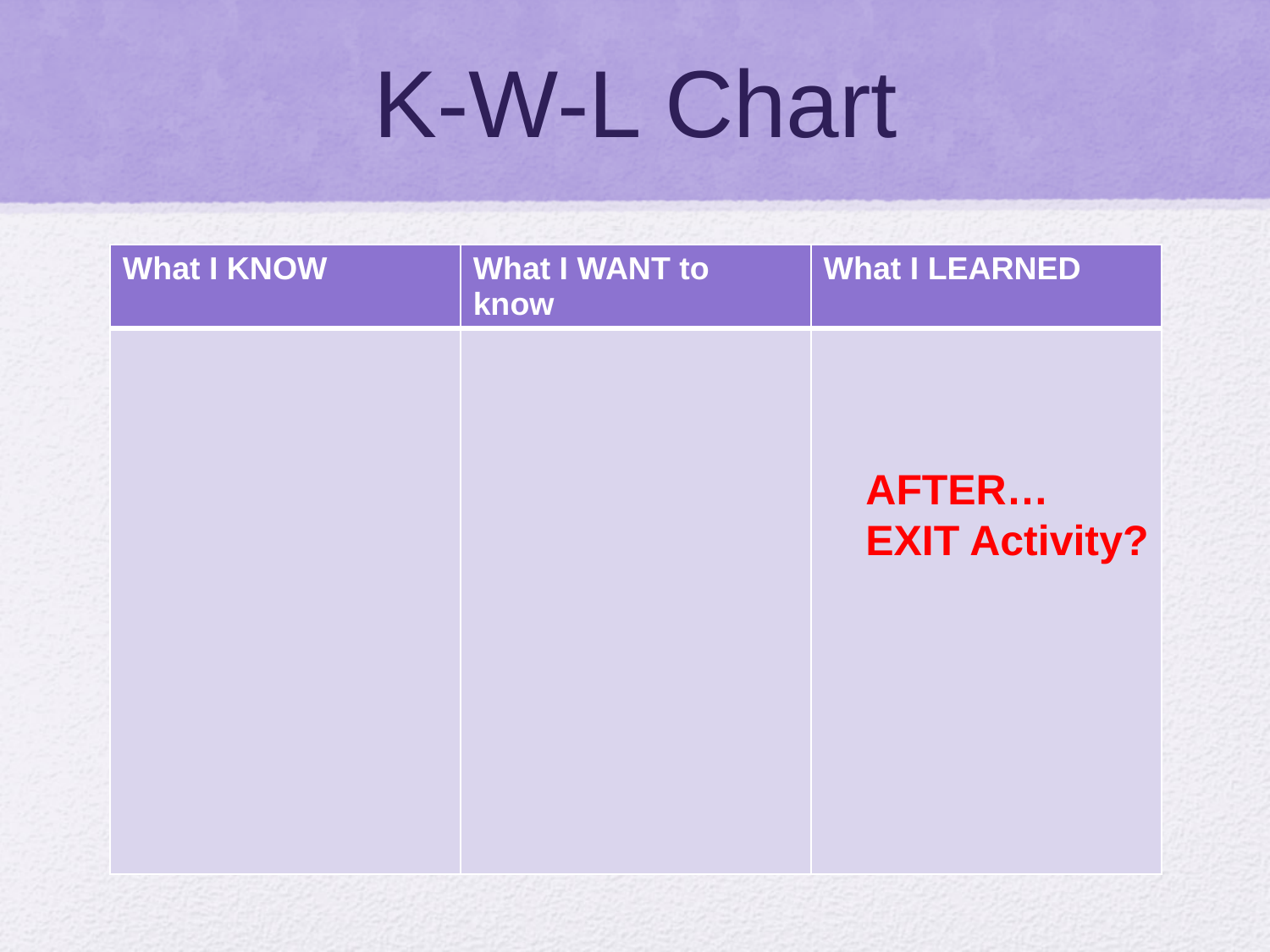

# K-W-L Chart
| What I KNOW | What I WANT to know | What I LEARNED |
| --- | --- | --- |
|  |  |  |
AFTER…
EXIT Activity?